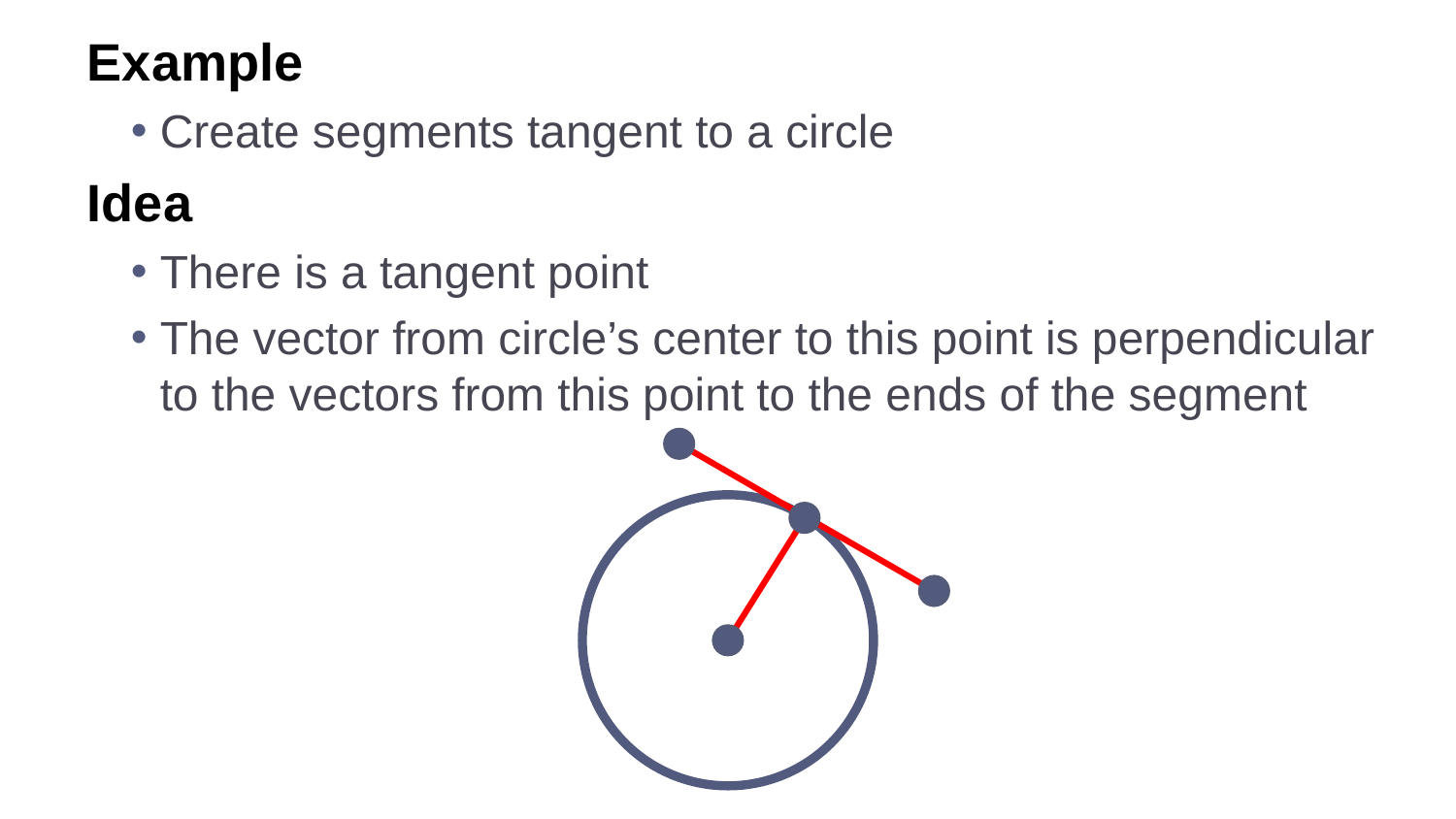

Example
Create segments tangent to a circle
Idea
There is a tangent point
The vector from circle’s center to this point is perpendicular to the vectors from this point to the ends of the segment